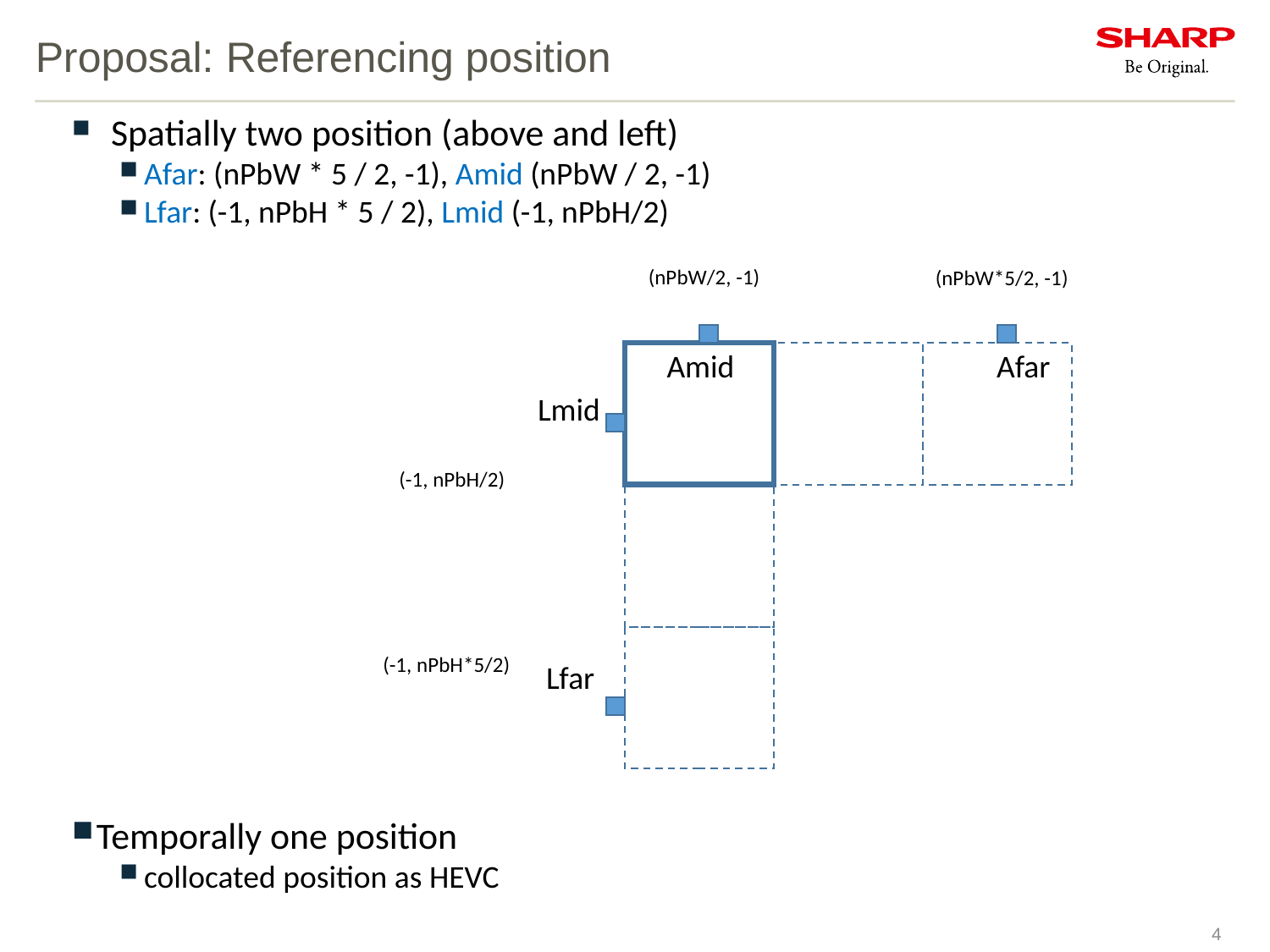

# Proposal: Referencing position
  Spatially two position (above and left)
Afar: (nPbW * 5 / 2, -1), Amid (nPbW / 2, -1)
Lfar: (-1, nPbH * 5 / 2), Lmid (-1, nPbH/2)

Temporally one position
collocated position as HEVC
(nPbW/2, -1)
(nPbW*5/2, -1)

Amid
Afar

Lmid

(-1, nPbH/2)

(-1, nPbH*5/2)
Lfar

4